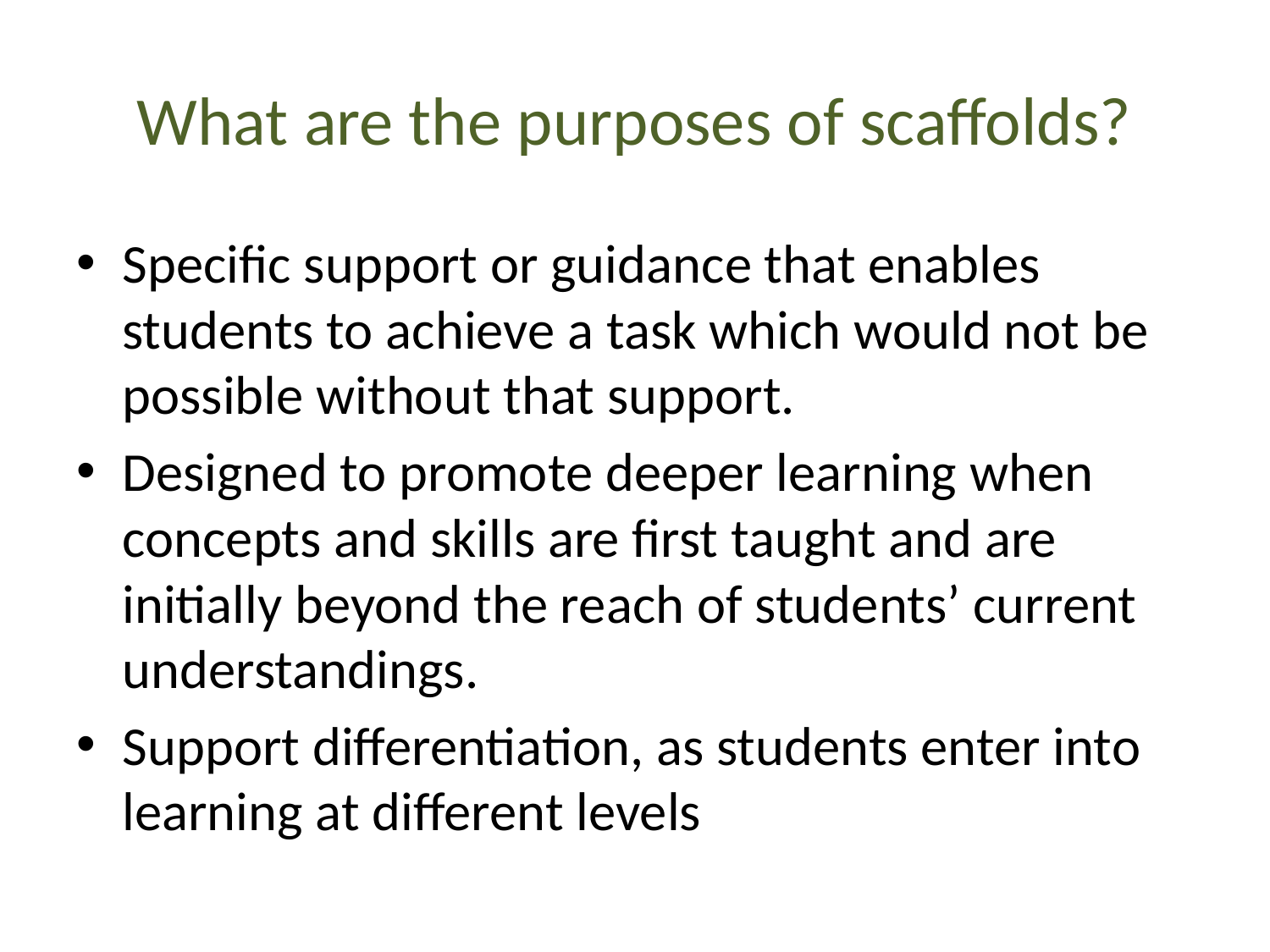

# What are the purposes of scaffolds?
Specific support or guidance that enables students to achieve a task which would not be possible without that support.
Designed to promote deeper learning when concepts and skills are first taught and are initially beyond the reach of students’ current understandings.
Support differentiation, as students enter into learning at different levels